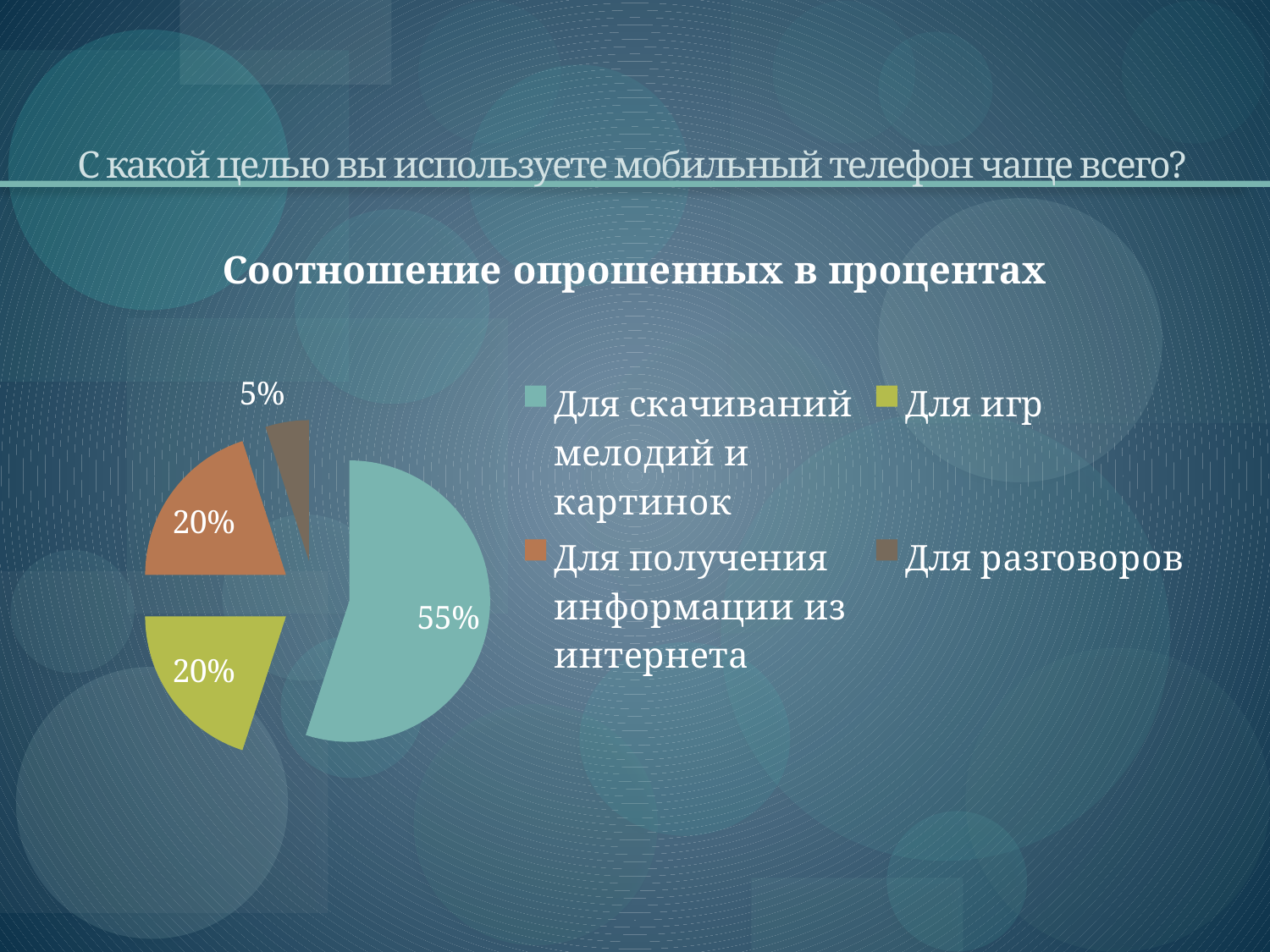

# С какой целью вы используете мобильный телефон чаще всего?

### Chart:

| Category | Соотношение опрошенных в процентах |
|---|---|
| Для скачиваний мелодий и картинок | 55.0 |
| Для игр | 20.0 |
| Для получения информации из интернета | 20.0 |
| Для разговоров | 5.0 |